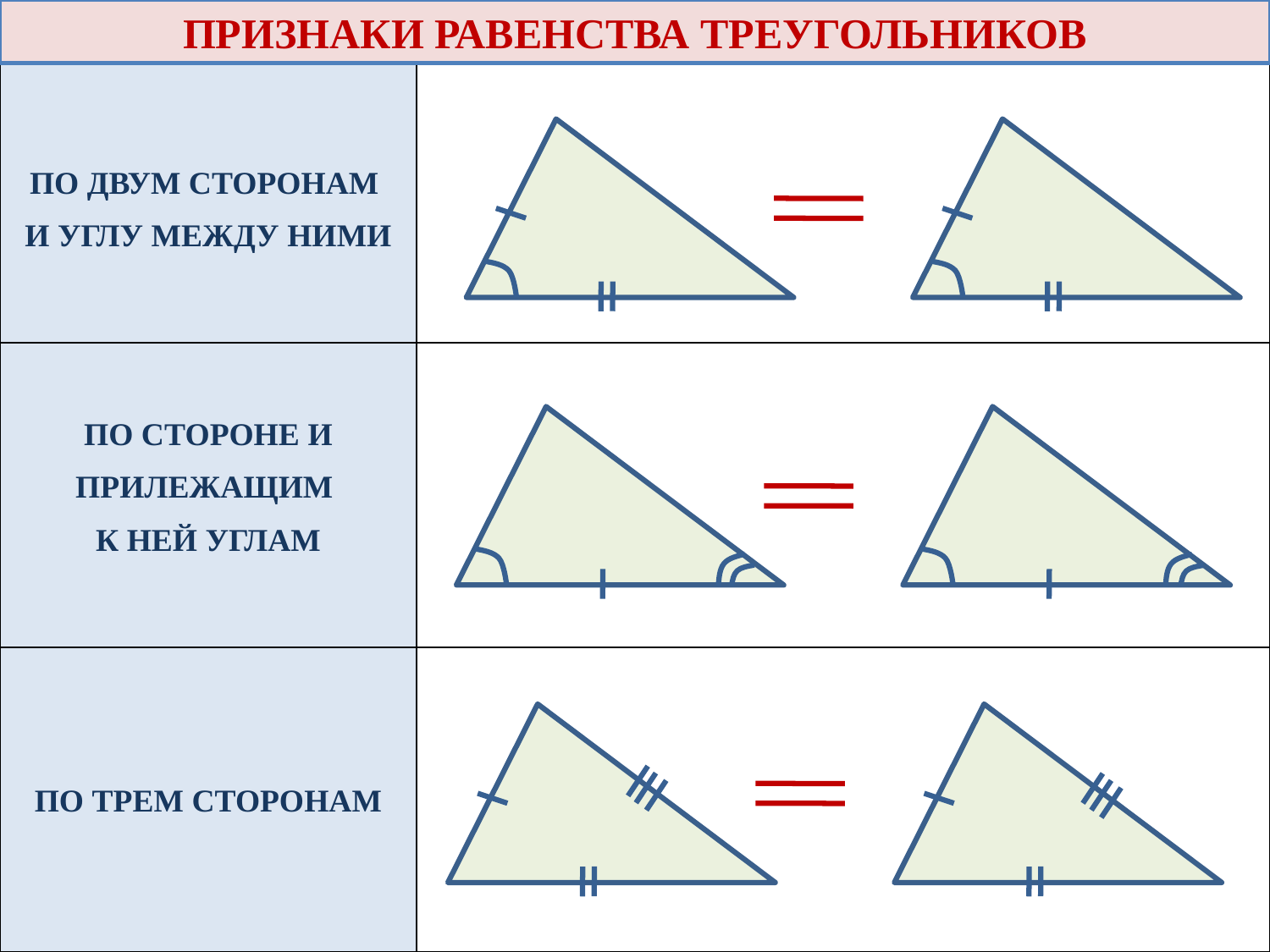

ПРИЗНАКИ РАВЕНСТВА ТРЕУГОЛЬНИКОВ
| ПО ДВУМ СТОРОНАМ И УГЛУ МЕЖДУ НИМИ |  |
| --- | --- |
| ПО СТОРОНЕ И ПРИЛЕЖАЩИМ К НЕЙ УГЛАМ |  |
| ПО ТРЕМ СТОРОНАМ |  |